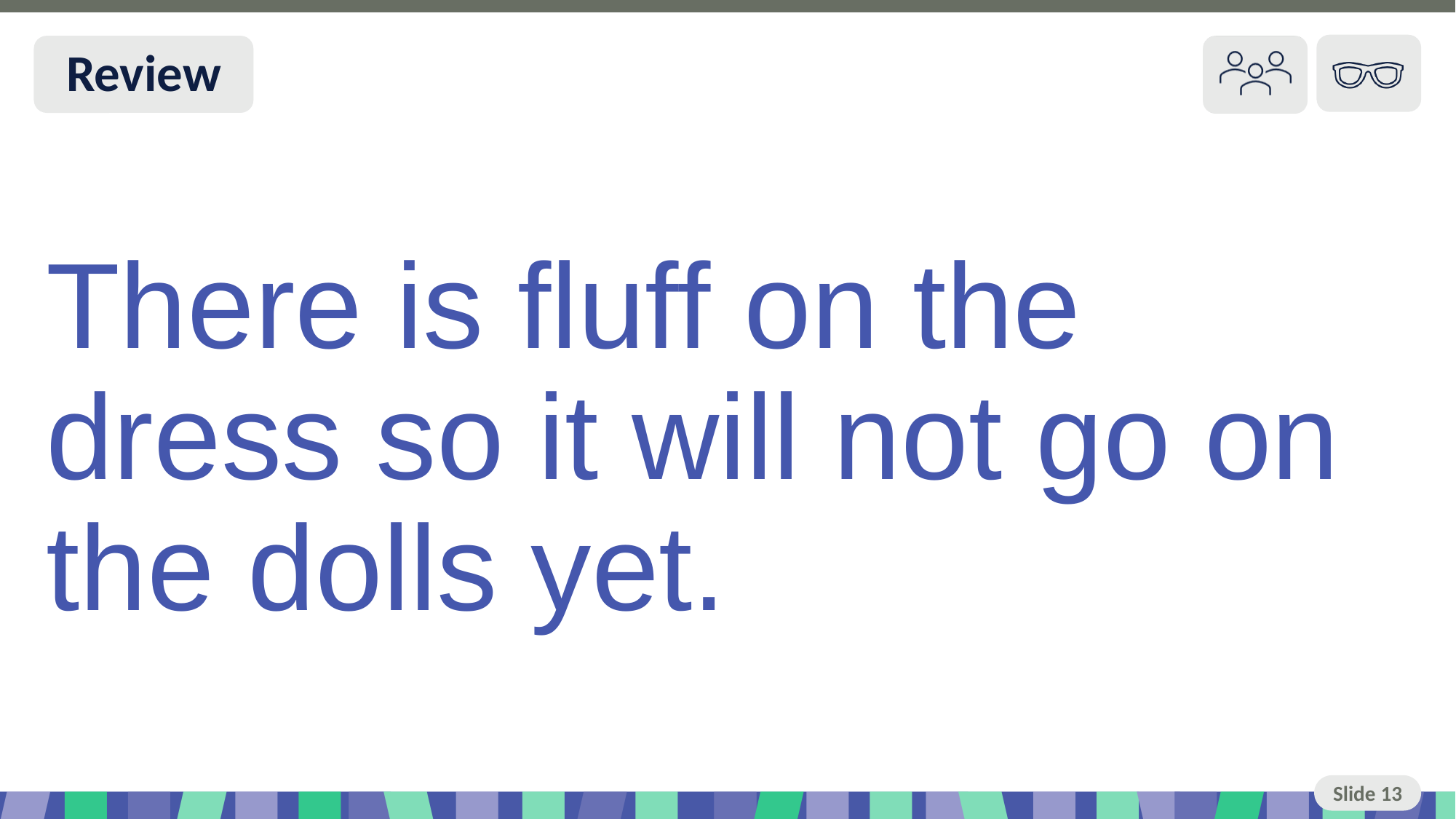

# Slide 13 Review
There is fluff on the dress so it will not go on the dolls yet.